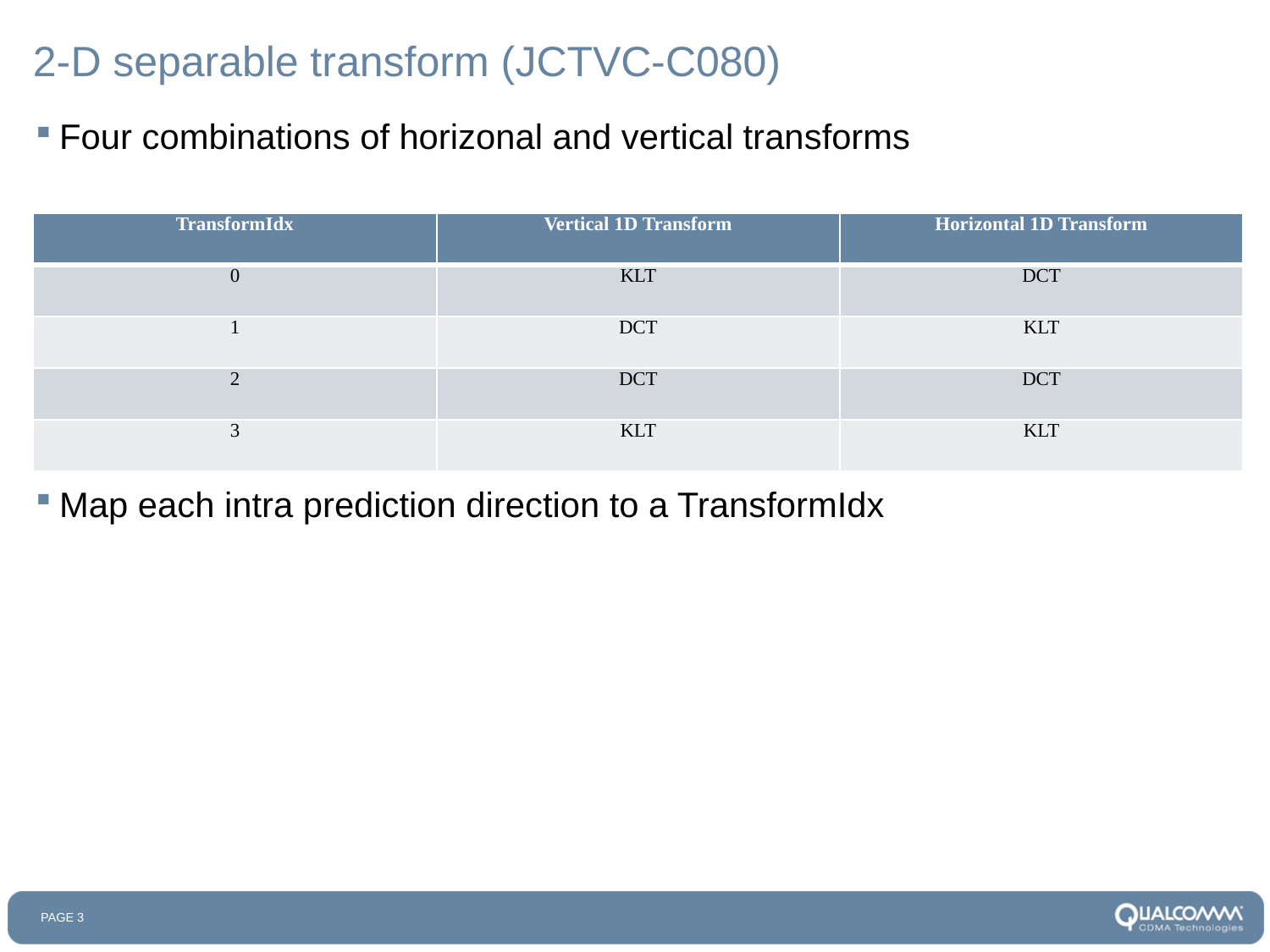

# 2-D separable transform (JCTVC-C080)
Four combinations of horizonal and vertical transforms

Map each intra prediction direction to a TransformIdx
| TransformIdx | Vertical 1D Transform | Horizontal 1D Transform |
| --- | --- | --- |
| 0 | KLT | DCT |
| 1 | DCT | KLT |
| 2 | DCT | DCT |
| 3 | KLT | KLT |